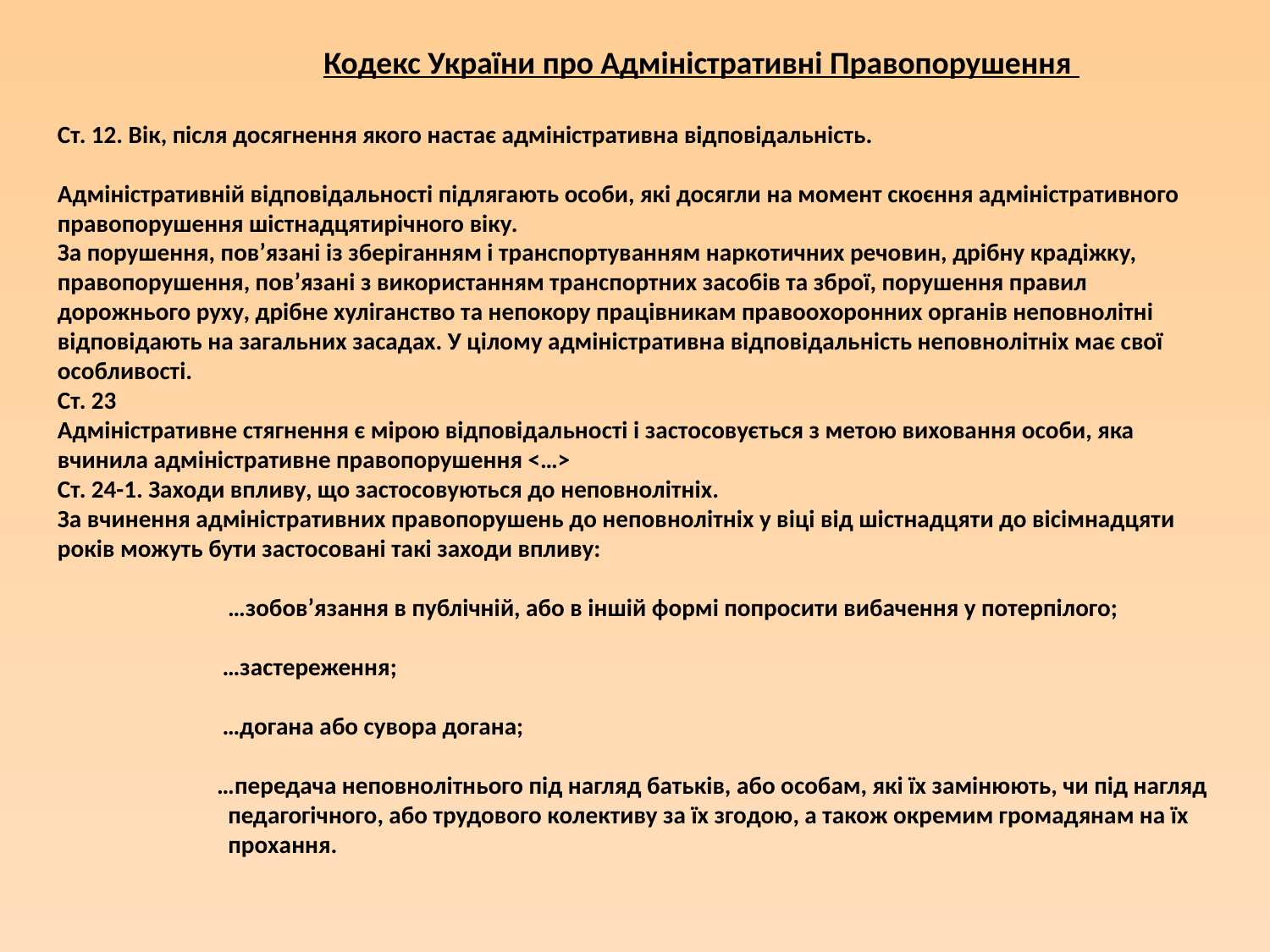

Кодекс України про Адміністративні Правопорушення
Ст. 12. Вік, після досягнення якого настає адміністративна відповідальність.
Адміністративній відповідальності підлягають особи, які досягли на момент скоєння адміністративного правопорушення шістнадцятирічного віку.
За порушення, пов’язані із зберіганням і транспортуванням наркотичних речовин, дрібну крадіжку, правопорушення, пов’язані з використанням транспортних засобів та зброї, порушення правил дорожнього руху, дрібне хуліганство та непокору працівникам правоохоронних органів неповнолітні відповідають на загальних засадах. У цілому адміністративна відповідальність неповнолітніх має свої особливості.
Ст. 23
Адміністративне стягнення є мірою відповідальності і застосовується з метою виховання особи, яка вчинила адміністративне правопорушення <…>
Ст. 24-1. Заходи впливу, що застосовуються до неповнолітніх.
За вчинення адміністративних правопорушень до неповнолітніх у віці від шістнадцяти до вісімнадцяти років можуть бути застосовані такі заходи впливу:
                               …зобов’язання в публічній, або в іншій формі попросити вибачення у потерпілого;
                              …застереження;
                              …догана або сувора догана;
                             …передача неповнолітнього під нагляд батьків, або особам, які їх замінюють, чи під нагляд
                               педагогічного, або трудового колективу за їх згодою, а також окремим громадянам на їх
                               прохання.